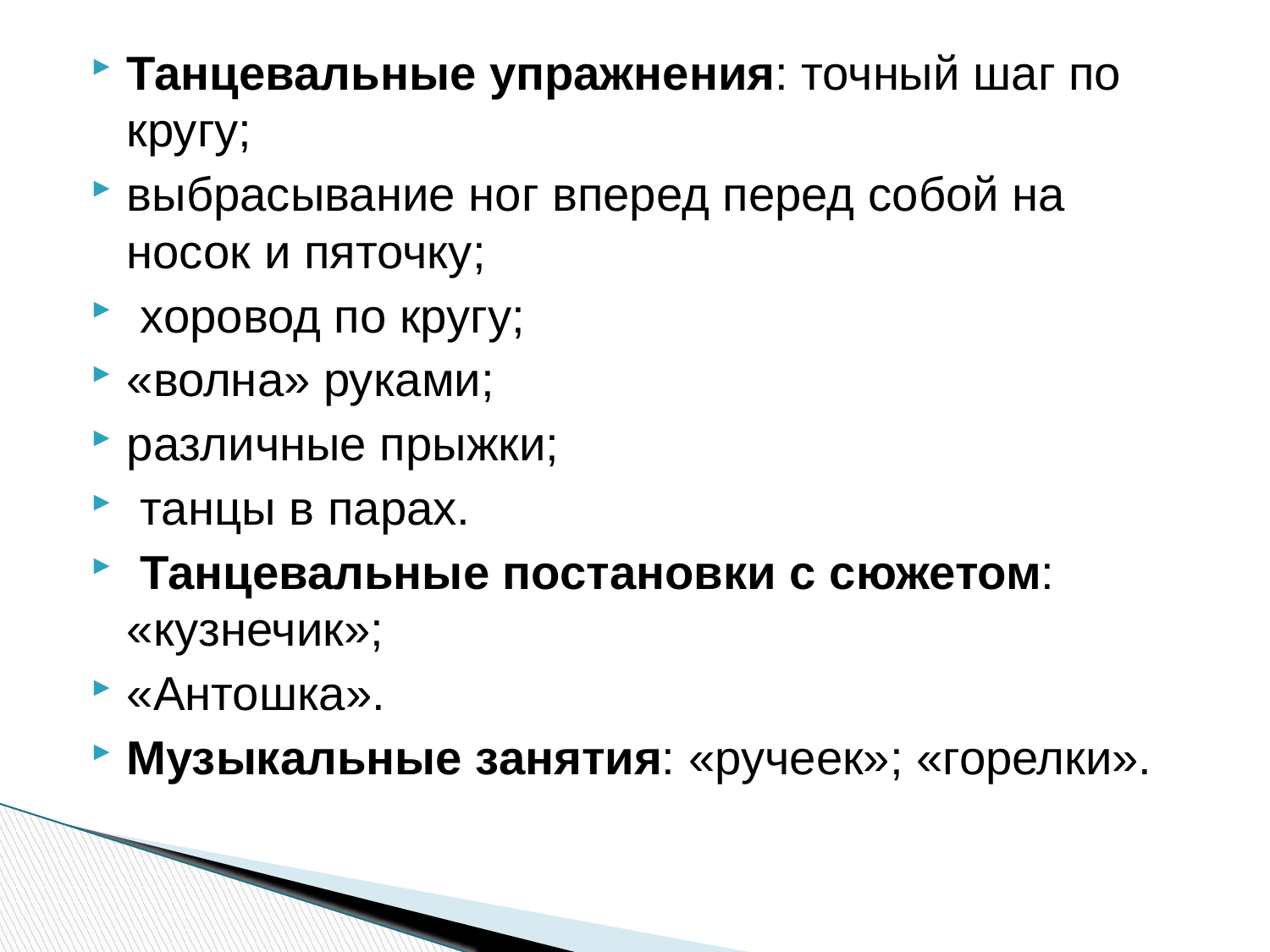

Танцевальные упражнения: точный шаг по кругу;
выбрасывание ног вперед перед собой на носок и пяточку;
 хоровод по кругу;
«волна» руками;
различные прыжки;
 танцы в парах.
 Танцевальные постановки с сюжетом: «кузнечик»;
«Антошка».
Музыкальные занятия: «ручеек»; «горелки».
#